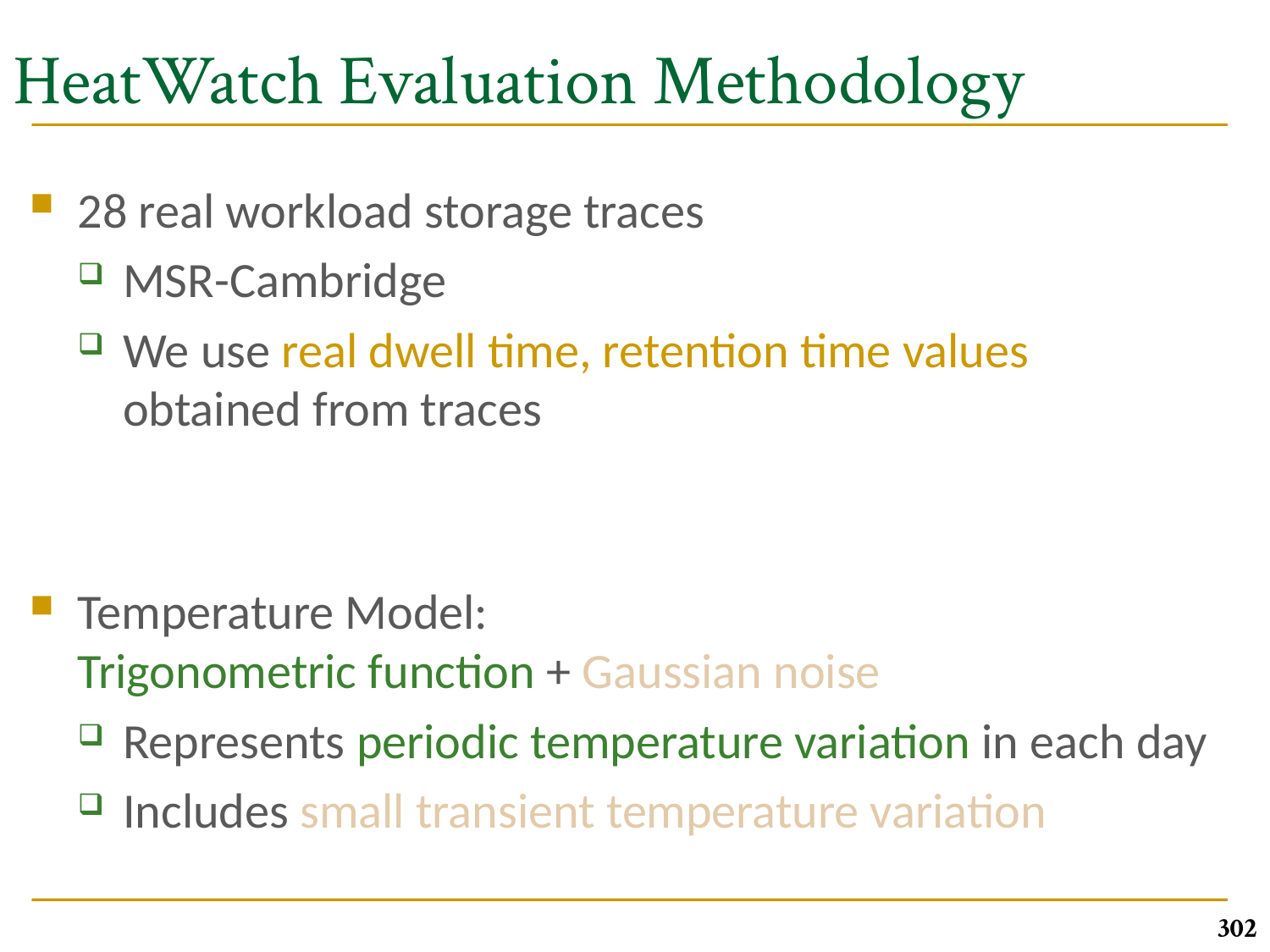

# HeatWatch Evaluation Methodology
28 real workload storage traces
MSR-Cambridge
We use real dwell time, retention time values
obtained from traces

Temperature Model:
Trigonometric function + Gaussian noise
Represents periodic temperature variation in each day
Includes small transient temperature variation
302